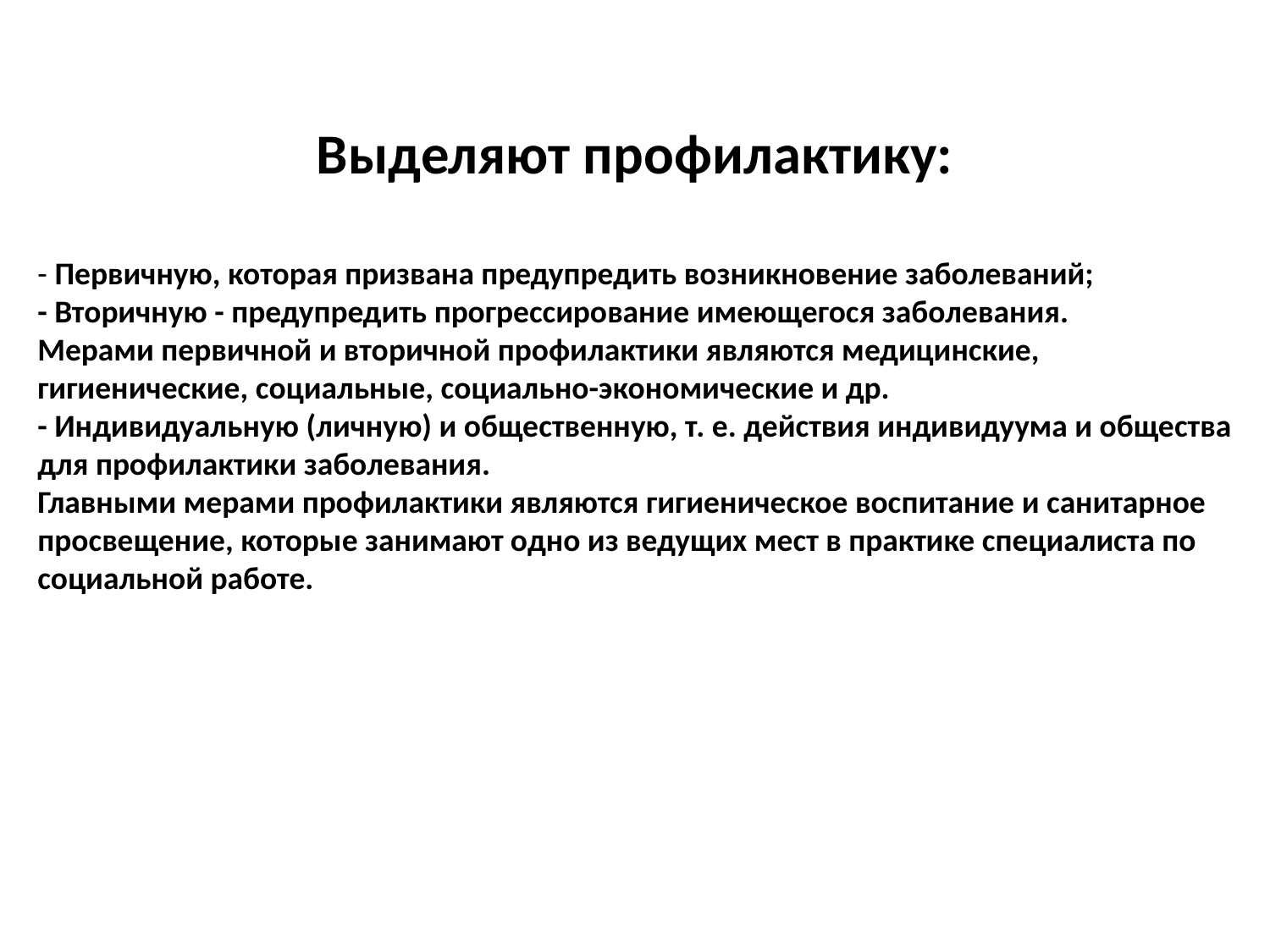

Выделяют профилактику:

- Первичную, которая призвана предупредить возникновение заболеваний;
- Вторичную - предупредить прогрессирование имеющегося заболевания.
Мерами первичной и вторичной профилактики являются медицинские, гигиенические, социальные, социально-экономические и др.
- Индивидуальную (личную) и общественную, т. е. действия индивидуума и общества для профилактики заболевания.
Главными мерами профилактики являются гигиеническое воспитание и санитарное просвещение, которые занимают одно из ведущих мест в практике специалиста по социальной работе.